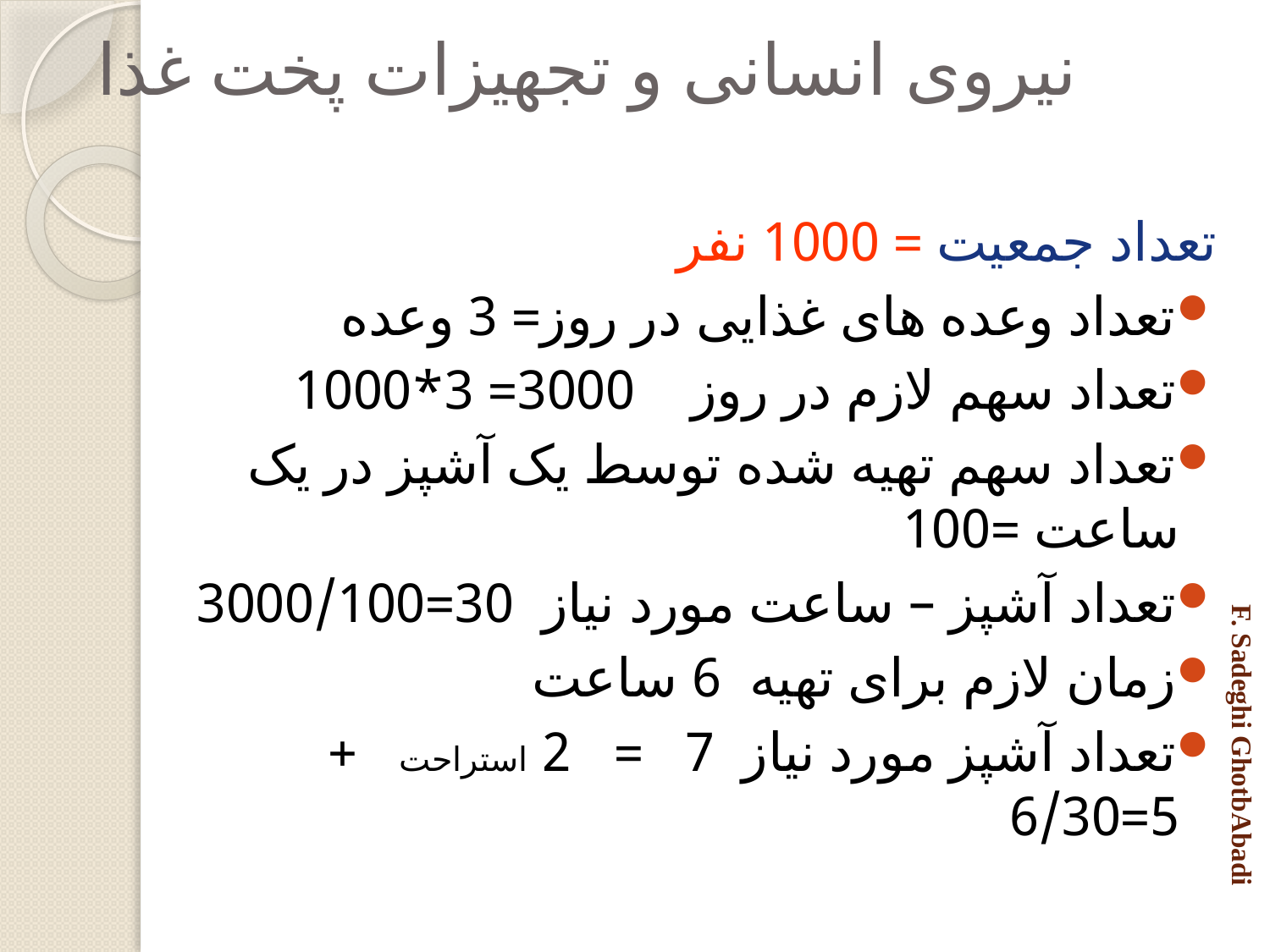

# نیروی انسانی و تجهیزات پخت غذا
تعداد جمعیت = 1000 نفر
تعداد وعده های غذایی در روز= 3 وعده
تعداد سهم لازم در روز    3000= 3*1000
تعداد سهم تهیه شده توسط یک آشپز در یک ساعت =100
تعداد آشپز – ساعت مورد نیاز  30=3000/100
زمان لازم برای تهیه  6 ساعت
تعداد آشپز مورد نیاز  7   =   2 استراحت   +  5=6/30